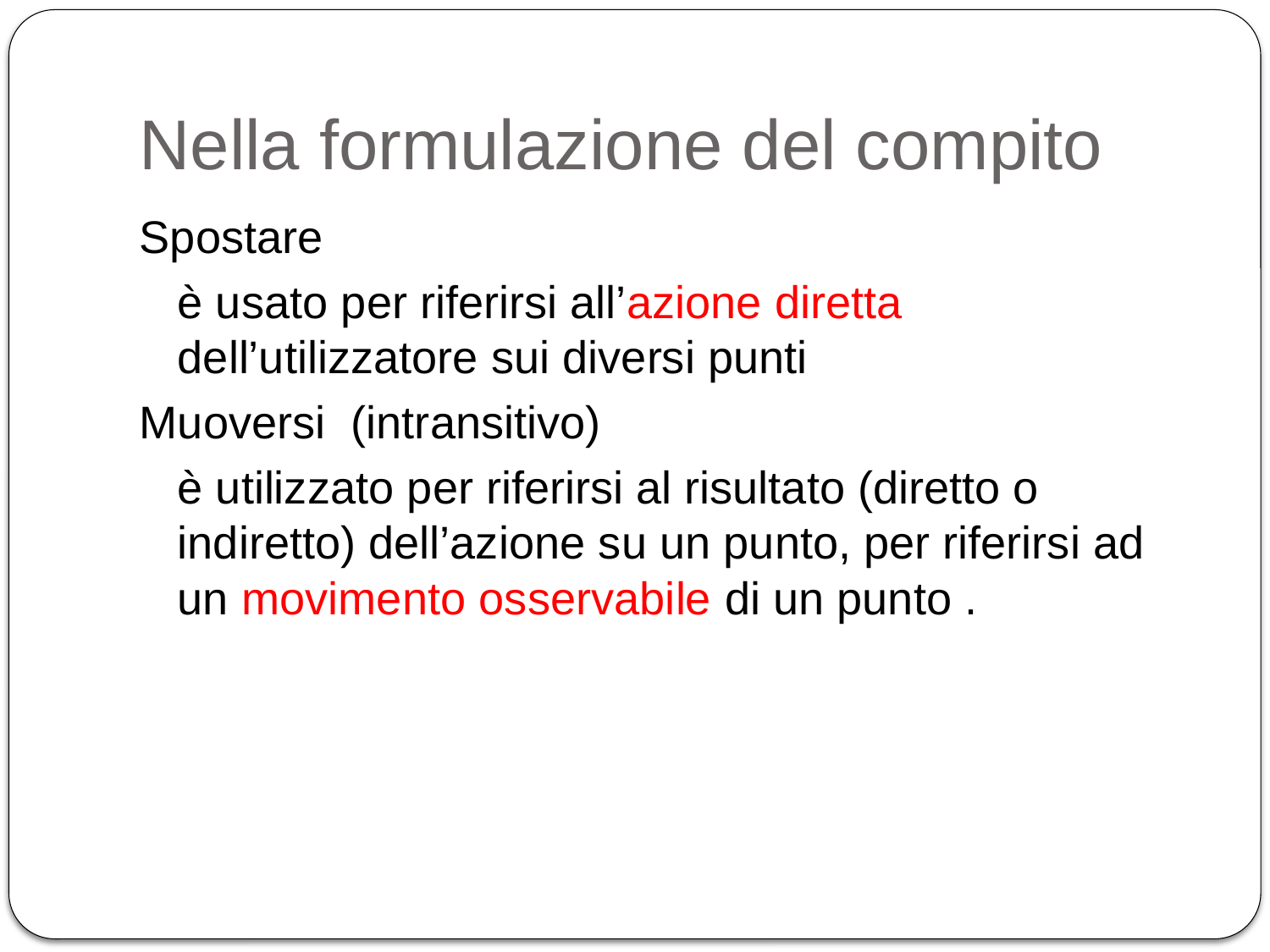

# Nella formulazione del compito
Spostare
	è usato per riferirsi all’azione diretta dell’utilizzatore sui diversi punti
Muoversi  (intransitivo)
	è utilizzato per riferirsi al risultato (diretto o indiretto) dell’azione su un punto, per riferirsi ad un movimento osservabile di un punto .